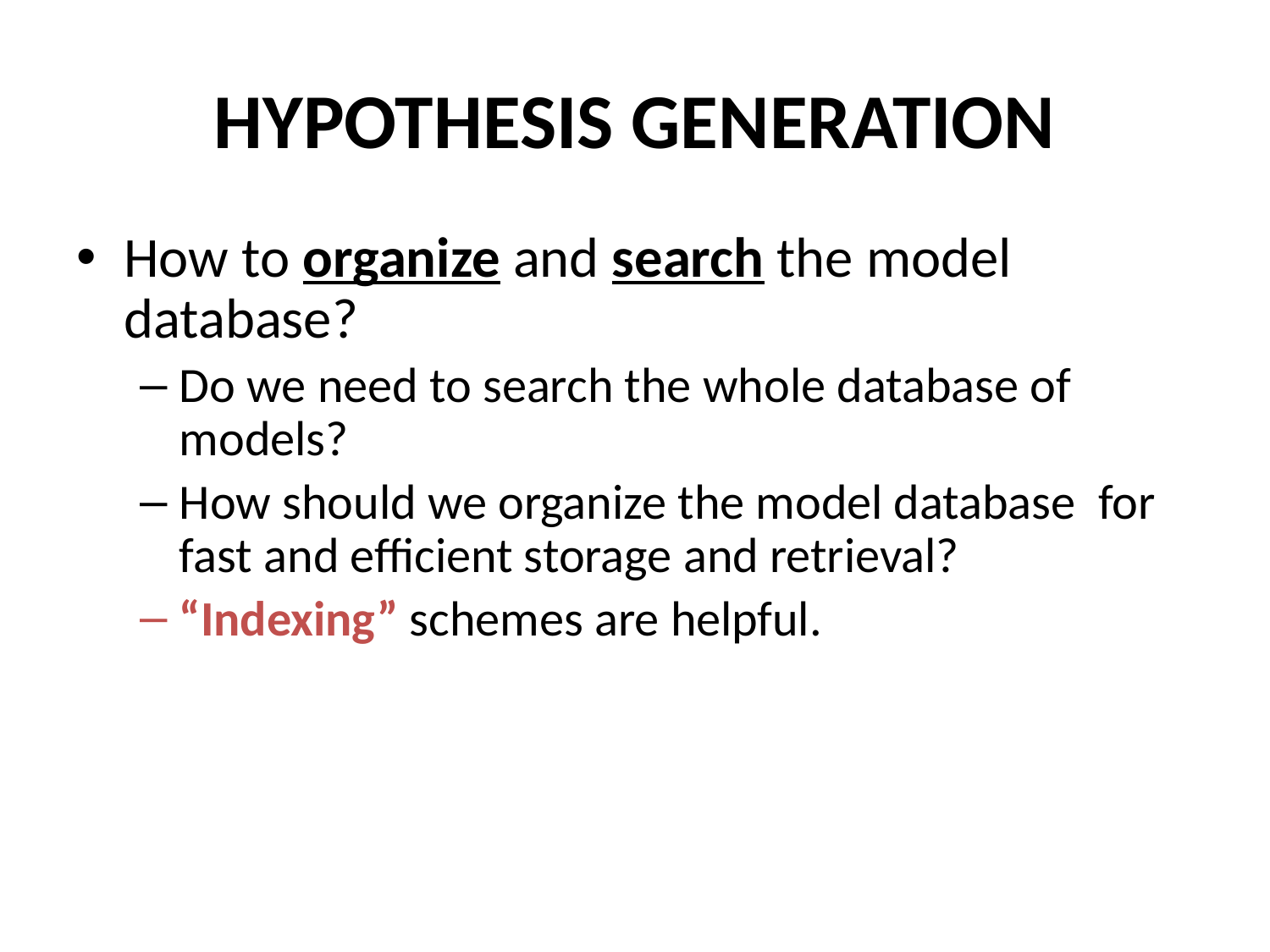

# HYPOTHESIS GENERATION
How to organize and search the model database?
Do we need to search the whole database of models?
How should we organize the model database  for fast and efficient storage and retrieval?
“Indexing” schemes are helpful.